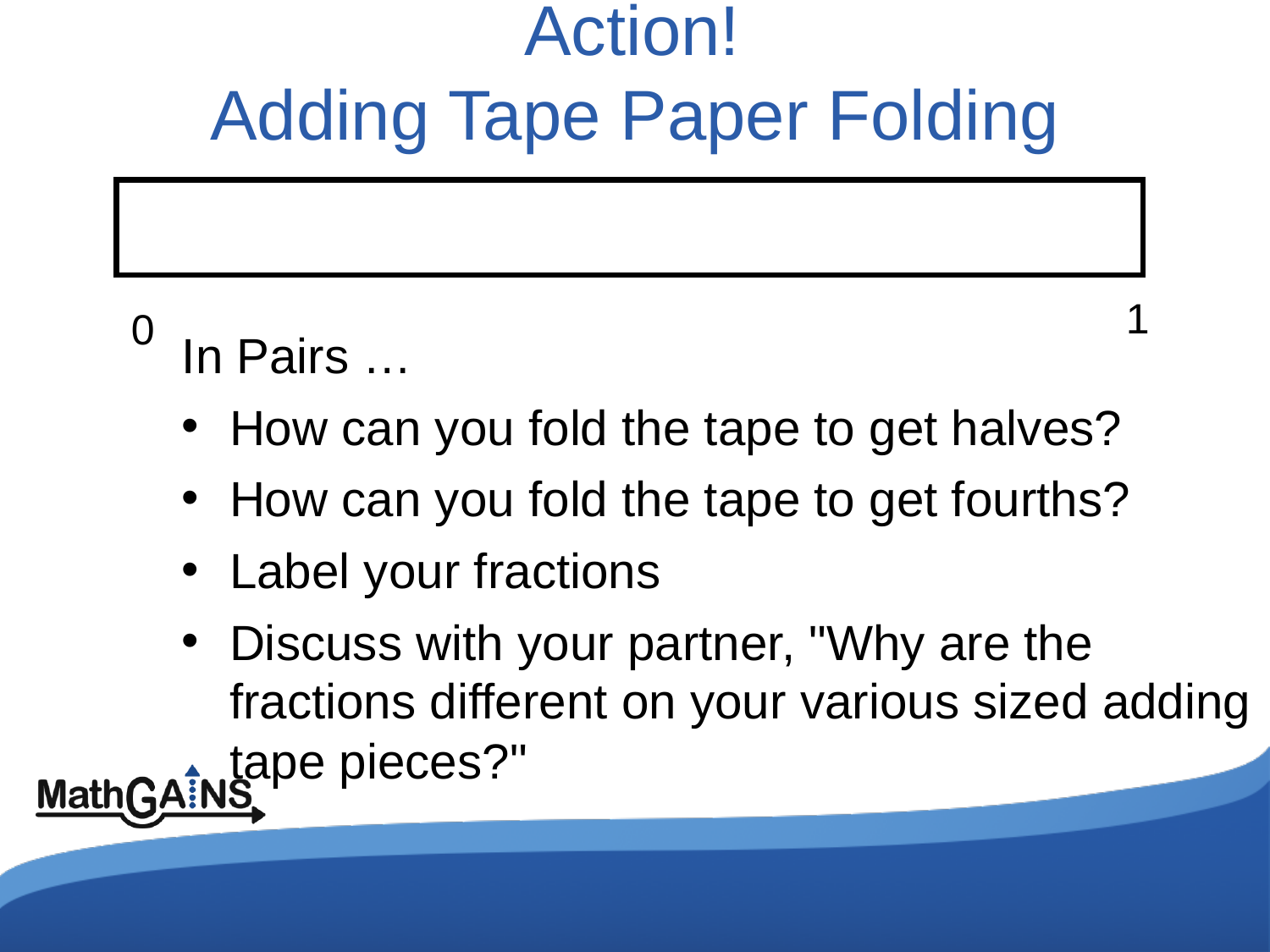

# Action! Adding Tape Paper Folding

1
0
In Pairs …
How can you fold the tape to get halves?
How can you fold the tape to get fourths?
Label your fractions
Discuss with your partner, "Why are the fractions different on your various sized adding tape pieces?"